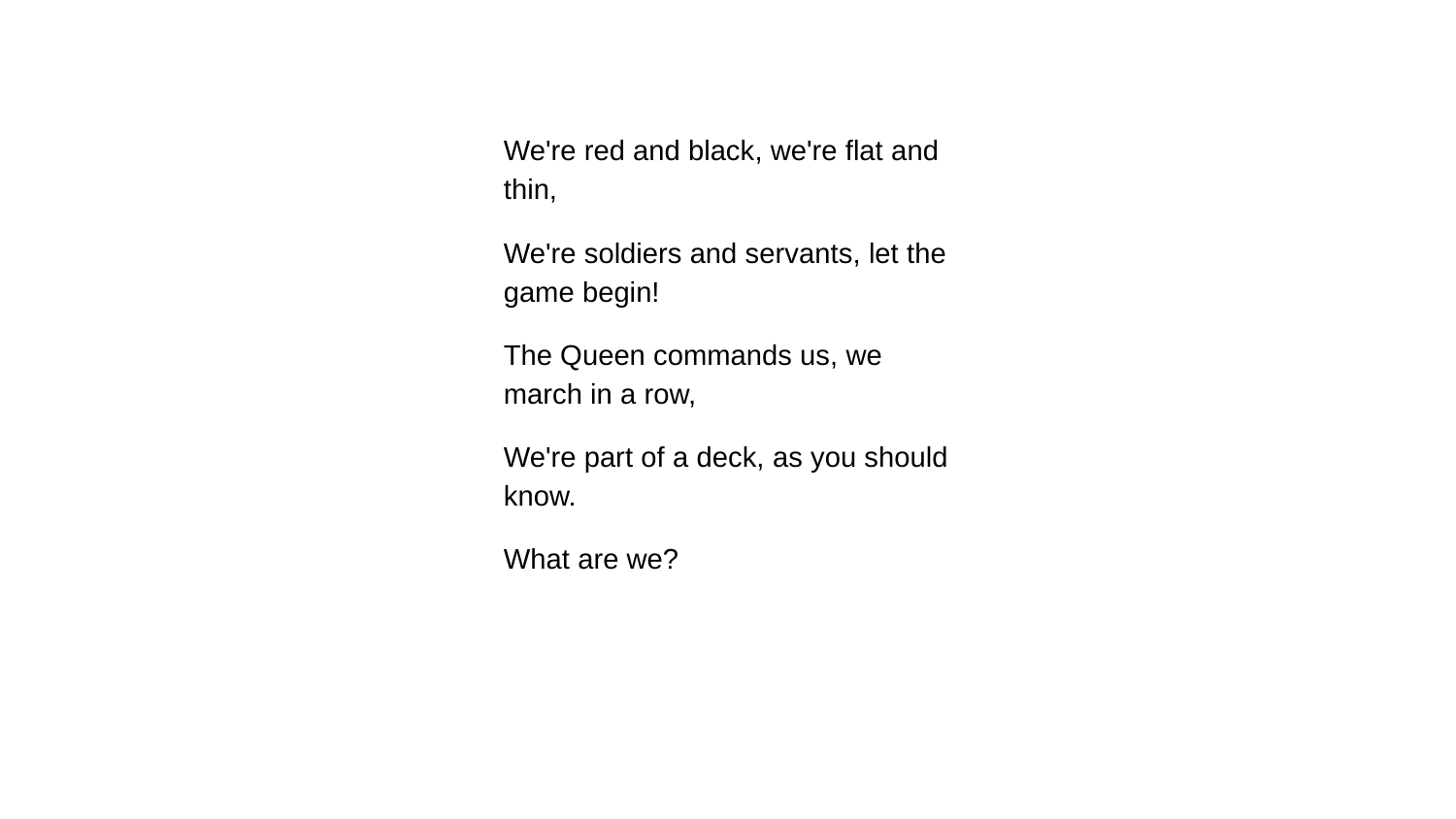

We're red and black, we're flat and thin,
We're soldiers and servants, let the game begin!
The Queen commands us, we march in a row,
We're part of a deck, as you should know.
What are we?